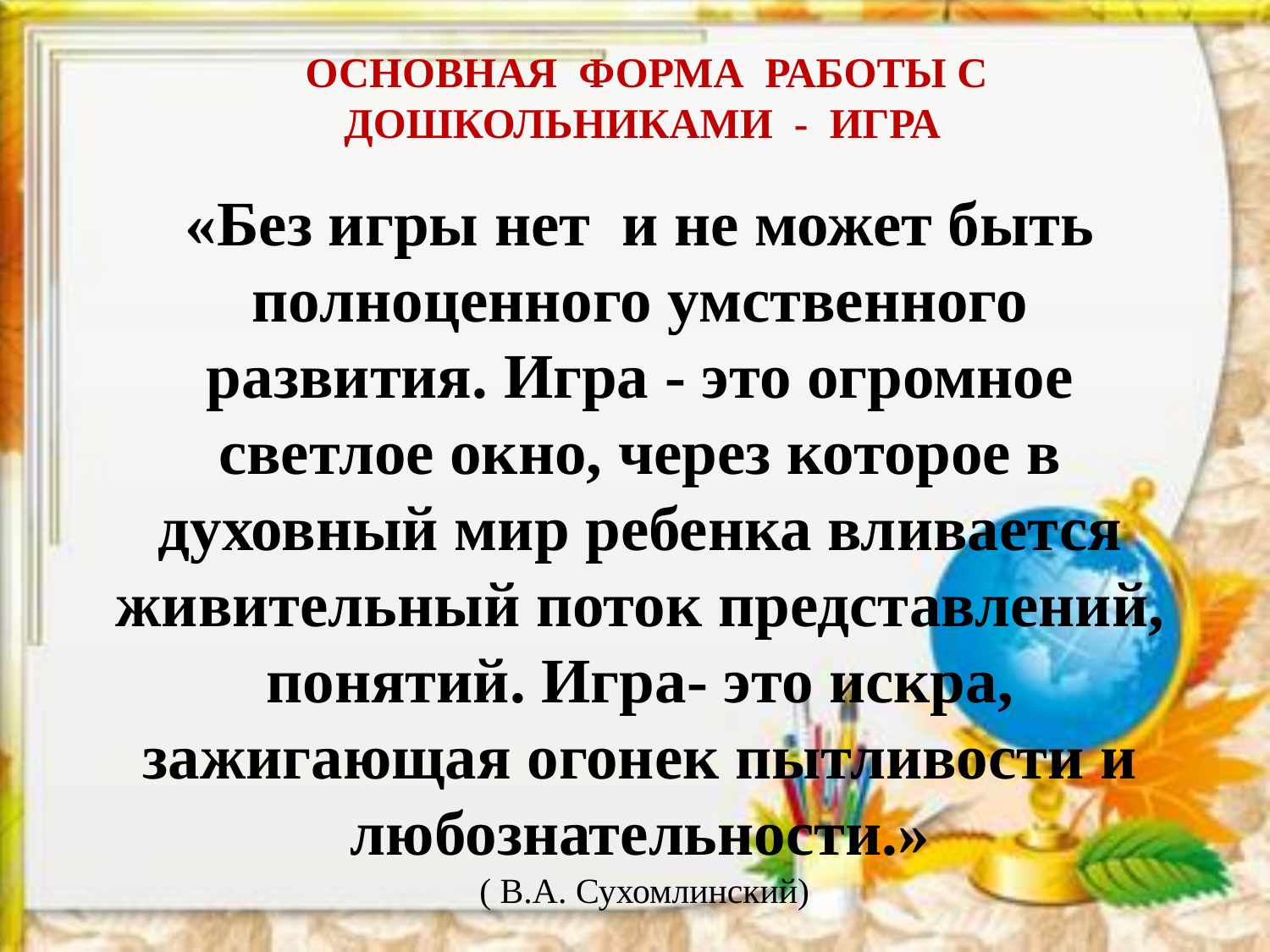

ОСНОВНАЯ  ФОРМА  РАБОТЫ С ДОШКОЛЬНИКАМИ  -  ИГРА
«Без игры нет  и не может быть полноценного умственного развития. Игра - это огромное светлое окно, через которое в духовный мир ребенка вливается живительный поток представлений, понятий. Игра- это искра, зажигающая огонек пытливости и любознательности.»
 ( В.А. Сухомлинский)